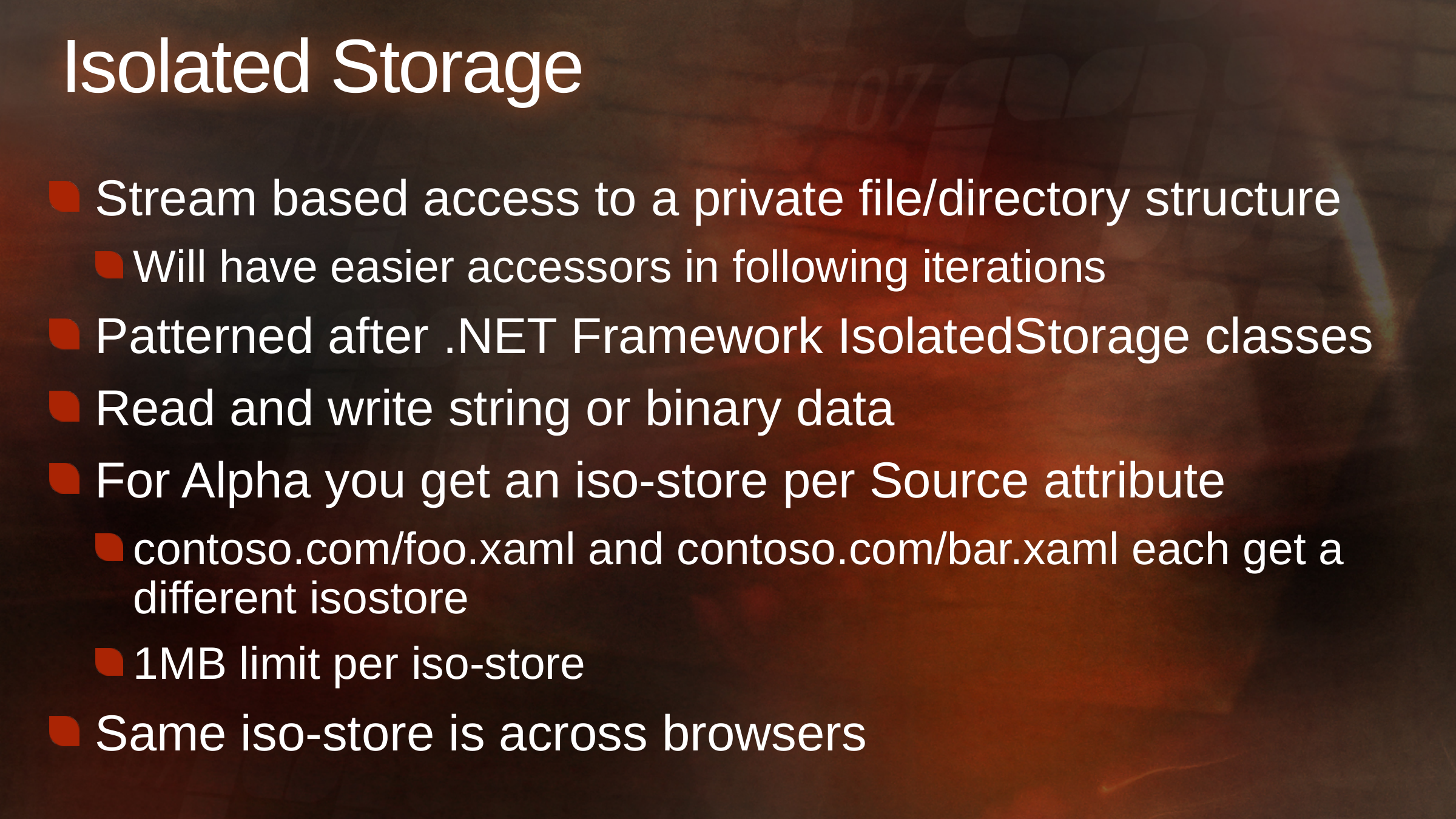

# Isolated Storage
Stream based access to a private file/directory structure
Will have easier accessors in following iterations
Patterned after .NET Framework IsolatedStorage classes
Read and write string or binary data
For Alpha you get an iso-store per Source attribute
contoso.com/foo.xaml and contoso.com/bar.xaml each get a different isostore
1MB limit per iso-store
Same iso-store is across browsers